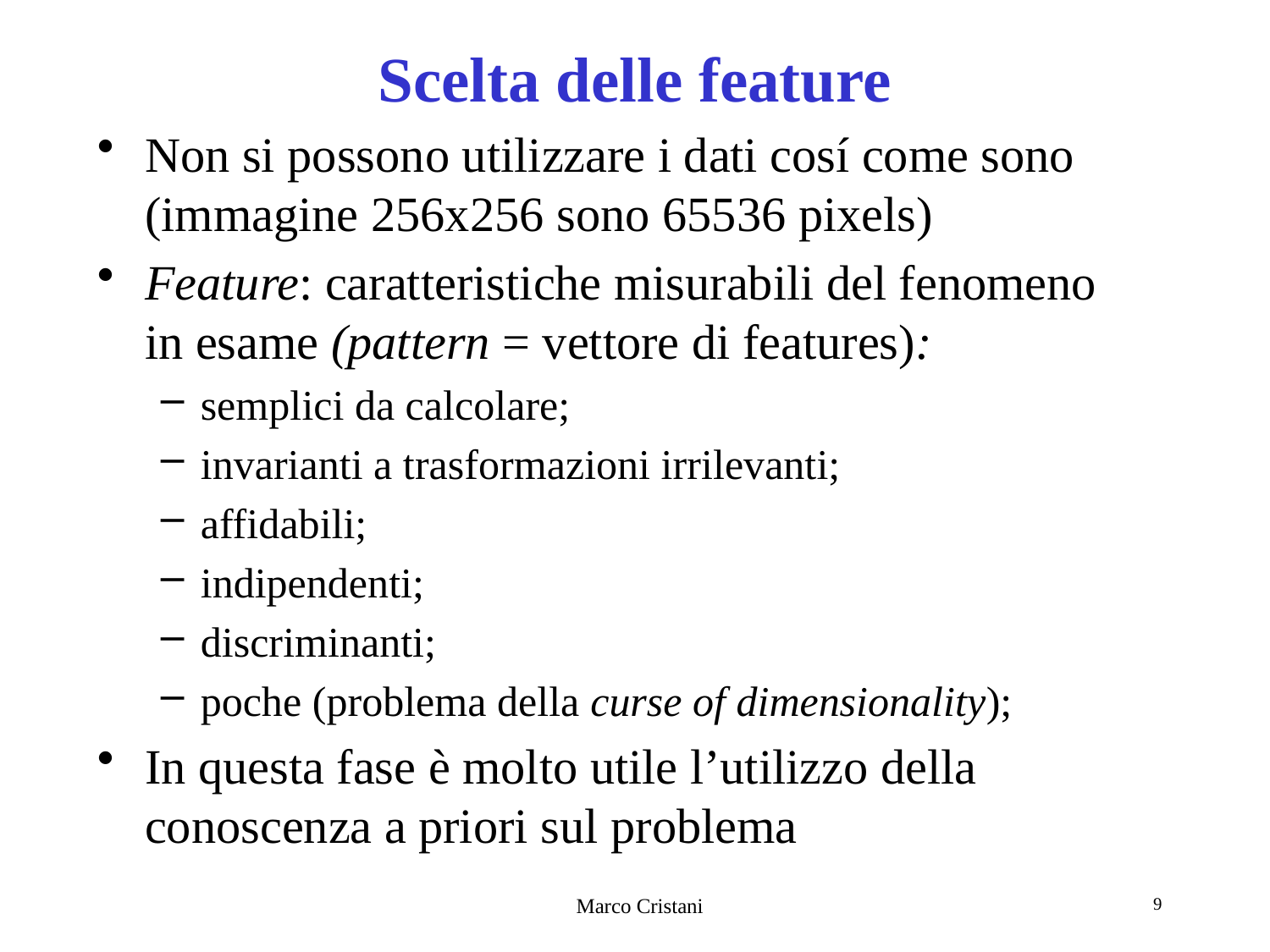

# Scelta delle feature
Non si possono utilizzare i dati cosí come sono (immagine 256x256 sono 65536 pixels)
Feature: caratteristiche misurabili del fenomeno in esame (pattern = vettore di features):
semplici da calcolare;
invarianti a trasformazioni irrilevanti;
affidabili;
indipendenti;
discriminanti;
poche (problema della curse of dimensionality);
In questa fase è molto utile l’utilizzo della conoscenza a priori sul problema
Marco Cristani
9